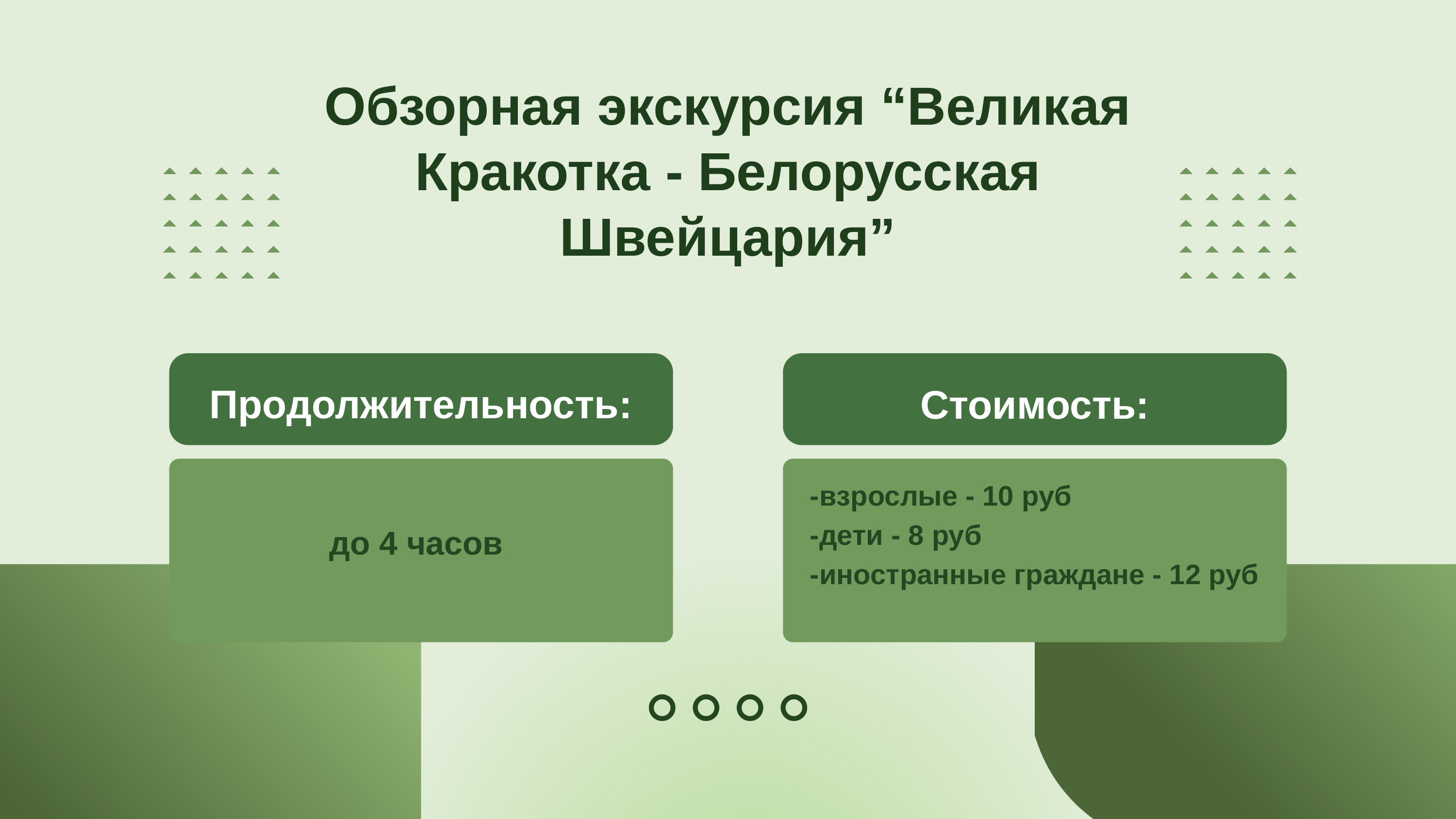

Обзорная экскурсия “Великая Кракотка - Белорусская Швейцария”

Продолжительность:

до 4 часов

Стоимость:

-взрослые - 10 руб
-дети - 8 руб
-иностранные граждане - 12 руб